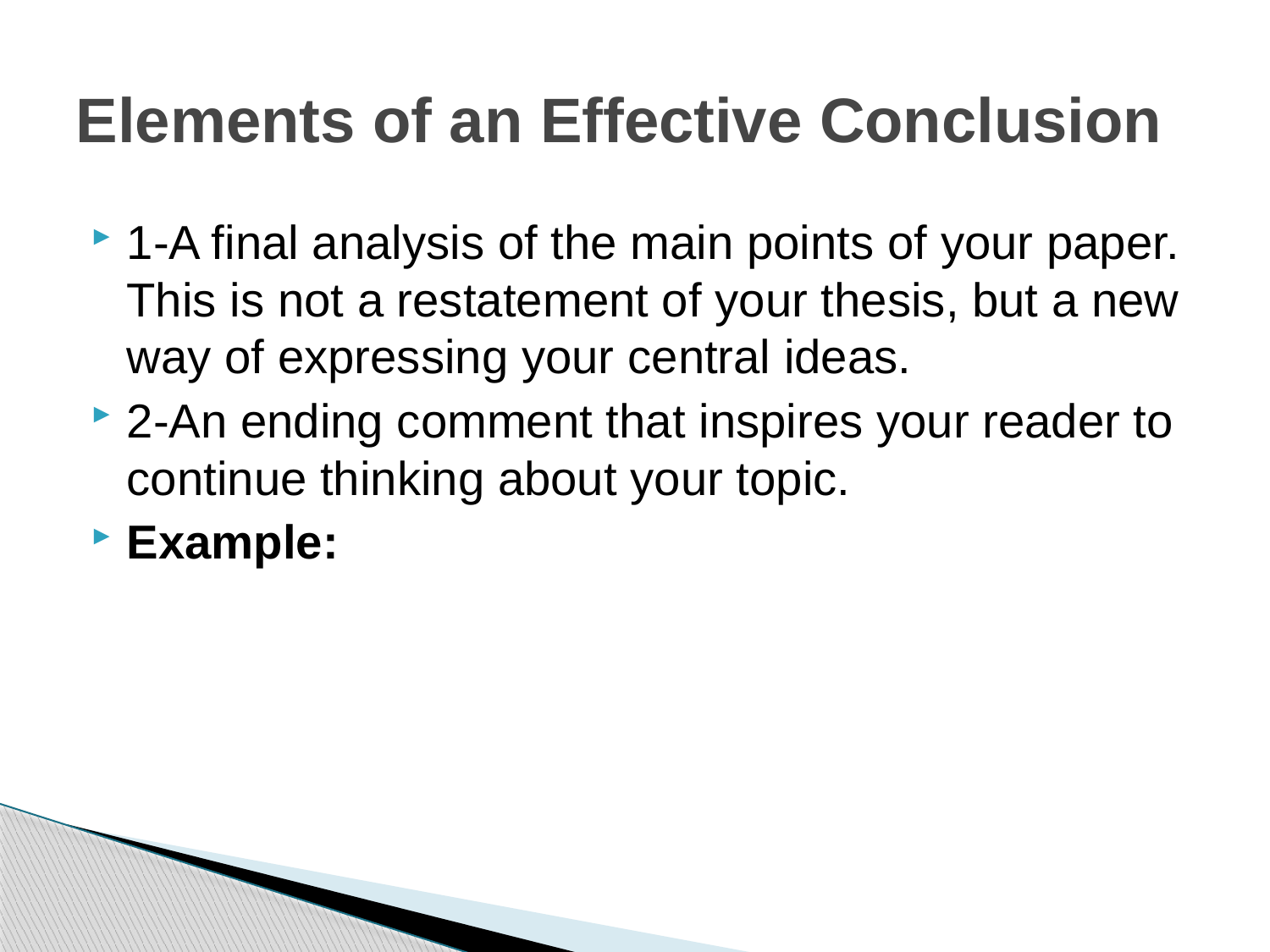

# Elements of an Effective Conclusion
1-A final analysis of the main points of your paper. This is not a restatement of your thesis, but a new way of expressing your central ideas.
2-An ending comment that inspires your reader to continue thinking about your topic.
Example: